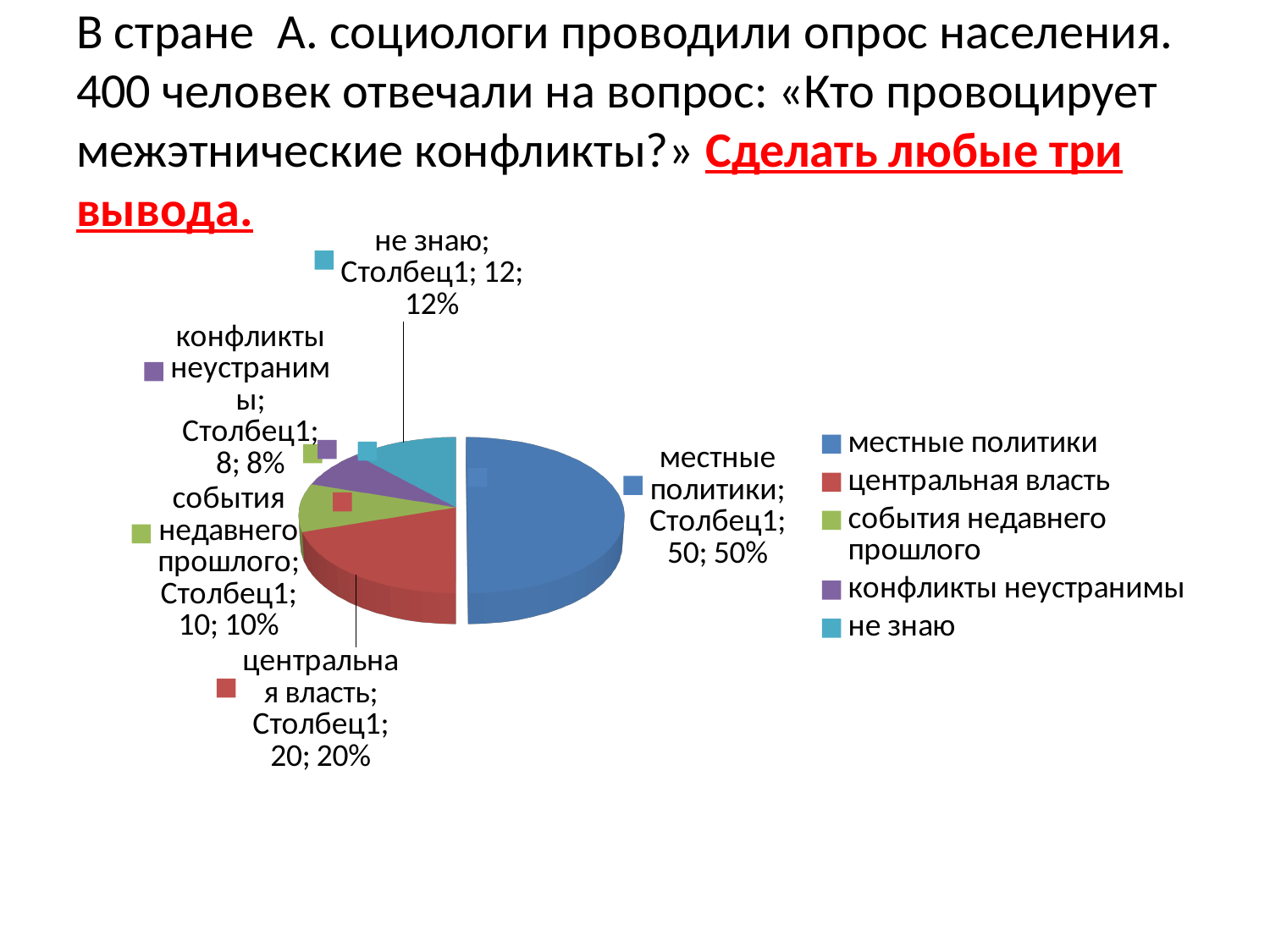

# В стране  А. социологи проводили опрос населения. 400 человек отвечали на вопрос: «Кто провоцирует межэтнические конфликты?» Сделать любые три вывода.

[unsupported chart]